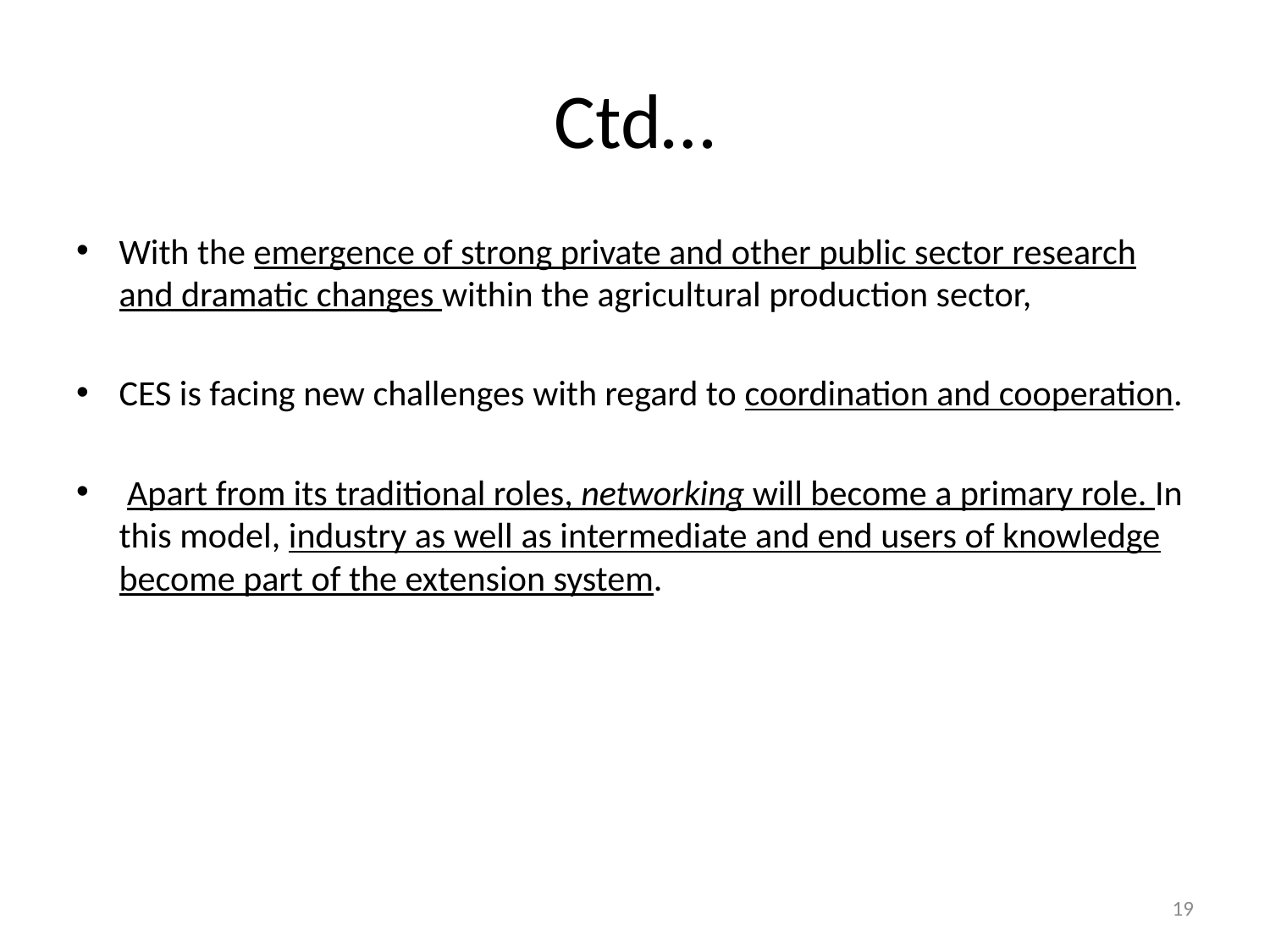

# Ctd…
With the emergence of strong private and other public sector research and dramatic changes within the agricultural production sector,

CES is facing new challenges with regard to coordination and cooperation.

 Apart from its traditional roles, networking will become a primary role. In this model, industry as well as intermediate and end users of knowledge become part of the extension system.

19